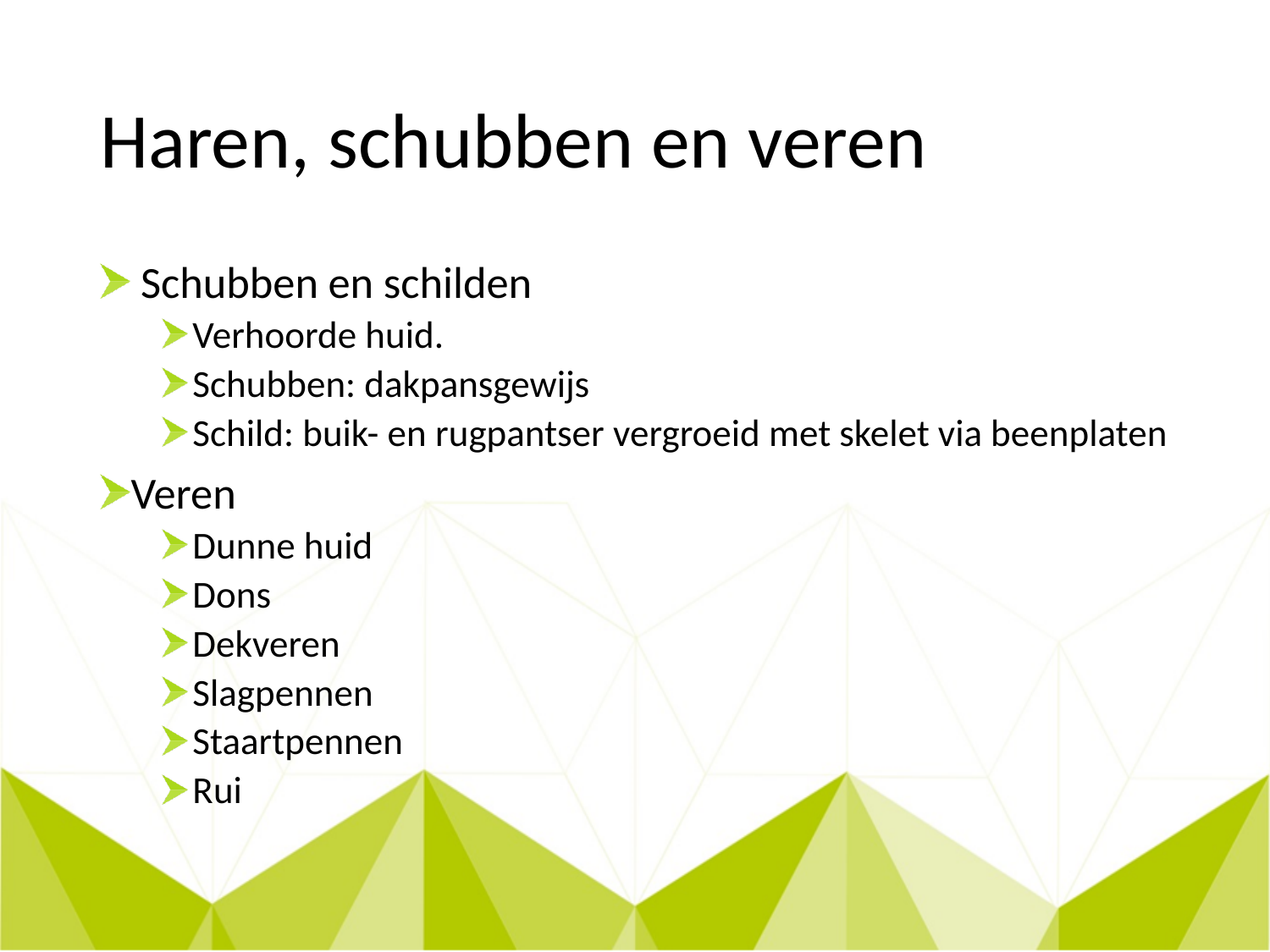

# Haren, schubben en veren
 Schubben en schilden
Verhoorde huid.
Schubben: dakpansgewijs
Schild: buik- en rugpantser vergroeid met skelet via beenplaten
Veren
Dunne huid
Dons
Dekveren
Slagpennen
Staartpennen
Rui